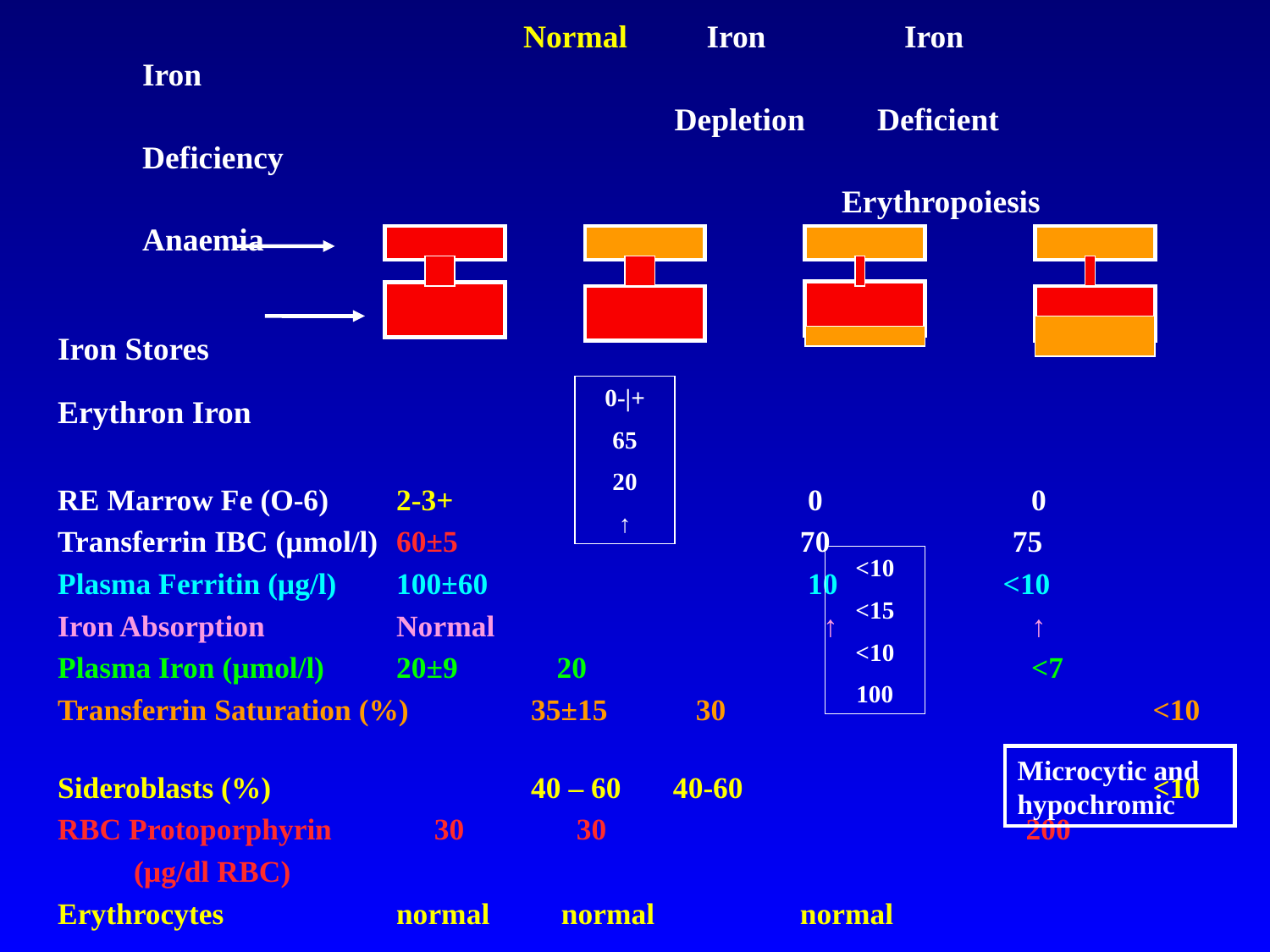

Normal	       Iron	     	Iron 		Iron
					   Depletion         Deficient	          Deficiency
						        Erythropoiesis           Anaemia

Iron Stores

Erythron Iron

RE Marrow Fe (O-6)	2-3+			    0		0
Transferrin IBC (µmol/l)	60±5	 		   70                        75
Plasma Ferritin (µg/l)	100±60			    10	             <10
Iron Absorption		Normal			      ↑		↑
Plasma Iron (µmol/l)	20±9             20				<7
Transferrin Saturation (%)	 35±15	      30			                <10
Sideroblasts (%)		 40 – 60	   40-60			                <10
RBC Protoporphyrin 	     30	       30			                200
          (µg/dl RBC)
Erythrocytes		normal	     normal	   normal

The sequence of changes induced by a gradual reduction in the iron content of the body.

0-|+
65
20
↑

<10
<15
<10
100
Microcytic and hypochromic